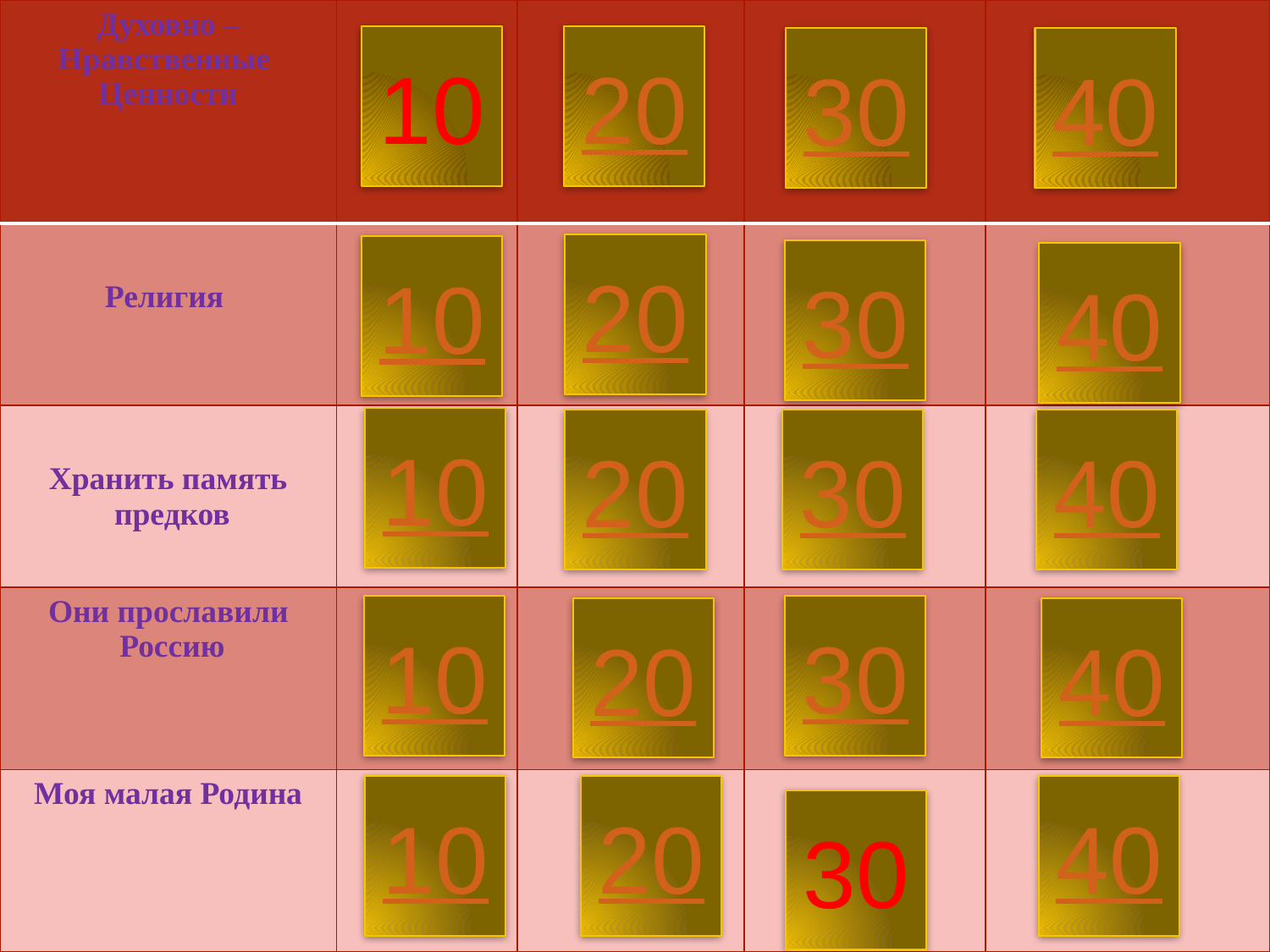

| Духовно – Нравственные Ценности |  |  |  |  |
| --- | --- | --- | --- | --- |
| Религия |  |  |  |  |
| Хранить память предков |  |  |  |  |
| Они прославили Россию |  |  |  |  |
| Моя малая Родина |  |  |  |  |
10
20
30
40
20
10
30
40
10
20
30
40
10
30
20
40
10
20
40
30